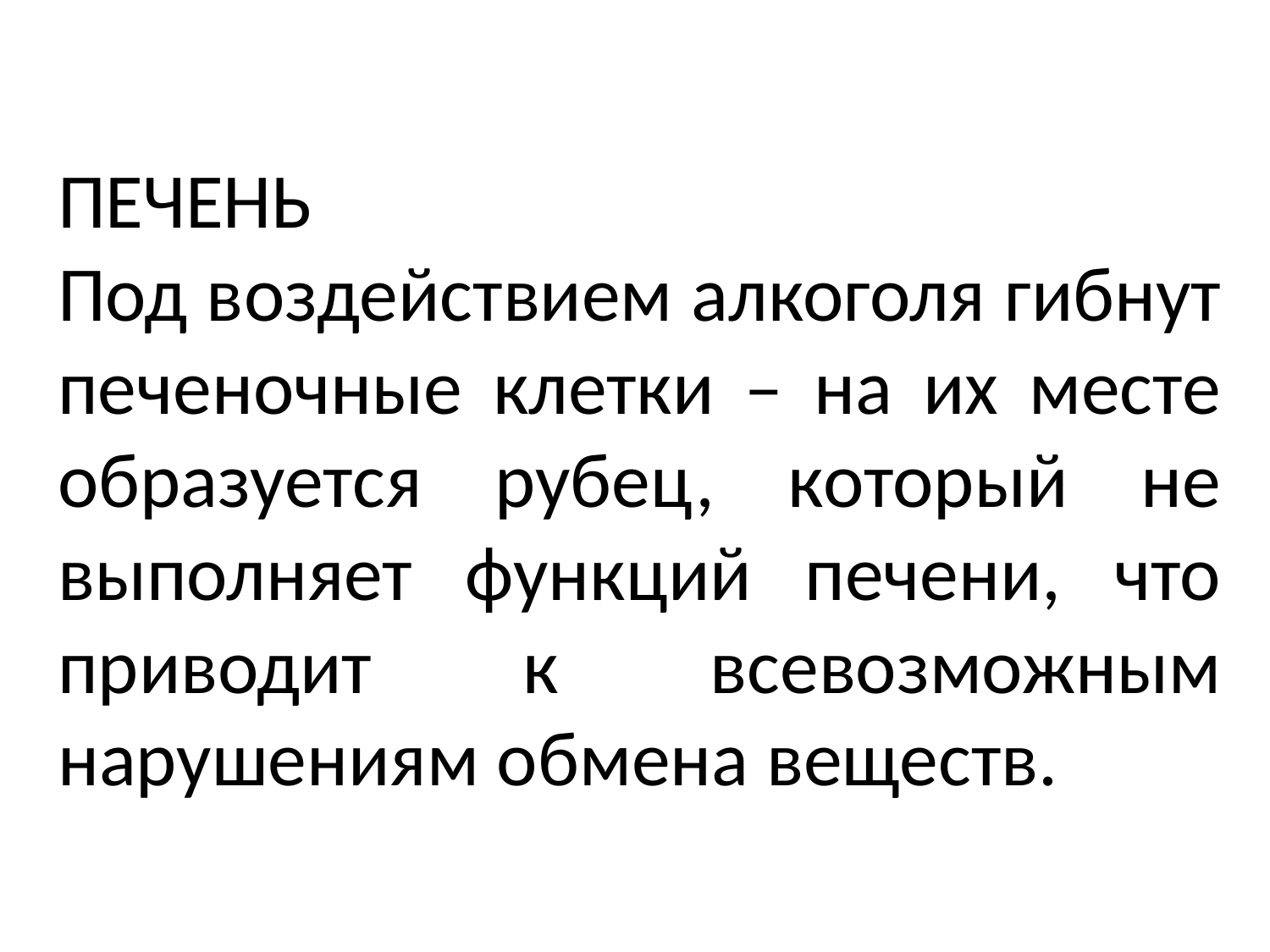

# ПЕЧЕНЬ Под воздействием алкоголя гибнут печеночные клетки – на их месте образуется рубец, который не выполняет функций печени, что приводит к всевозможным нарушениям обмена веществ.